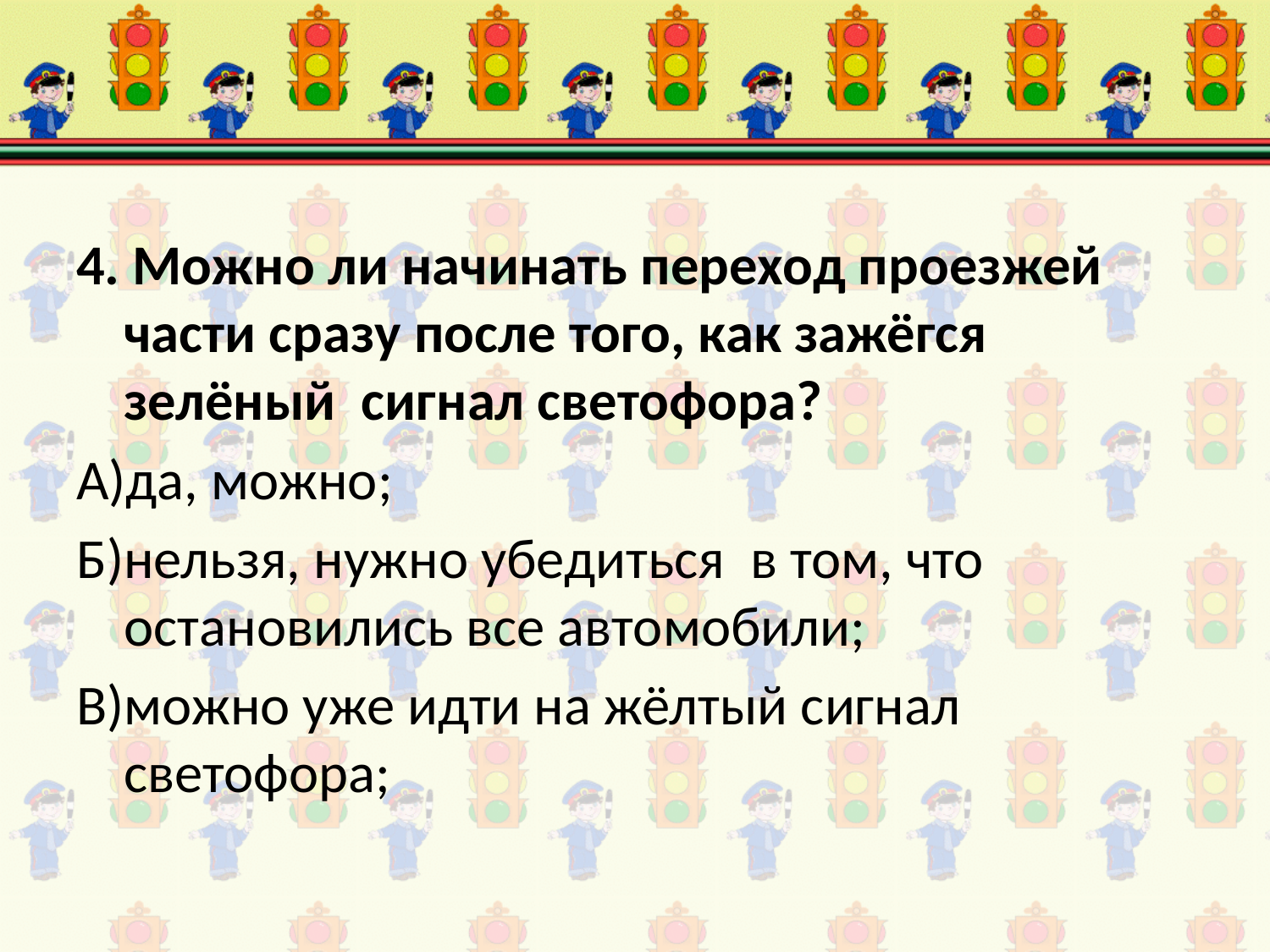

#
4. Можно ли начинать переход проезжей части сразу после того, как зажёгся зелёный  сигнал светофора?
А)да, можно;
Б)нельзя, нужно убедиться  в том, что остановились все автомобили;
В)можно уже идти на жёлтый сигнал светофора;